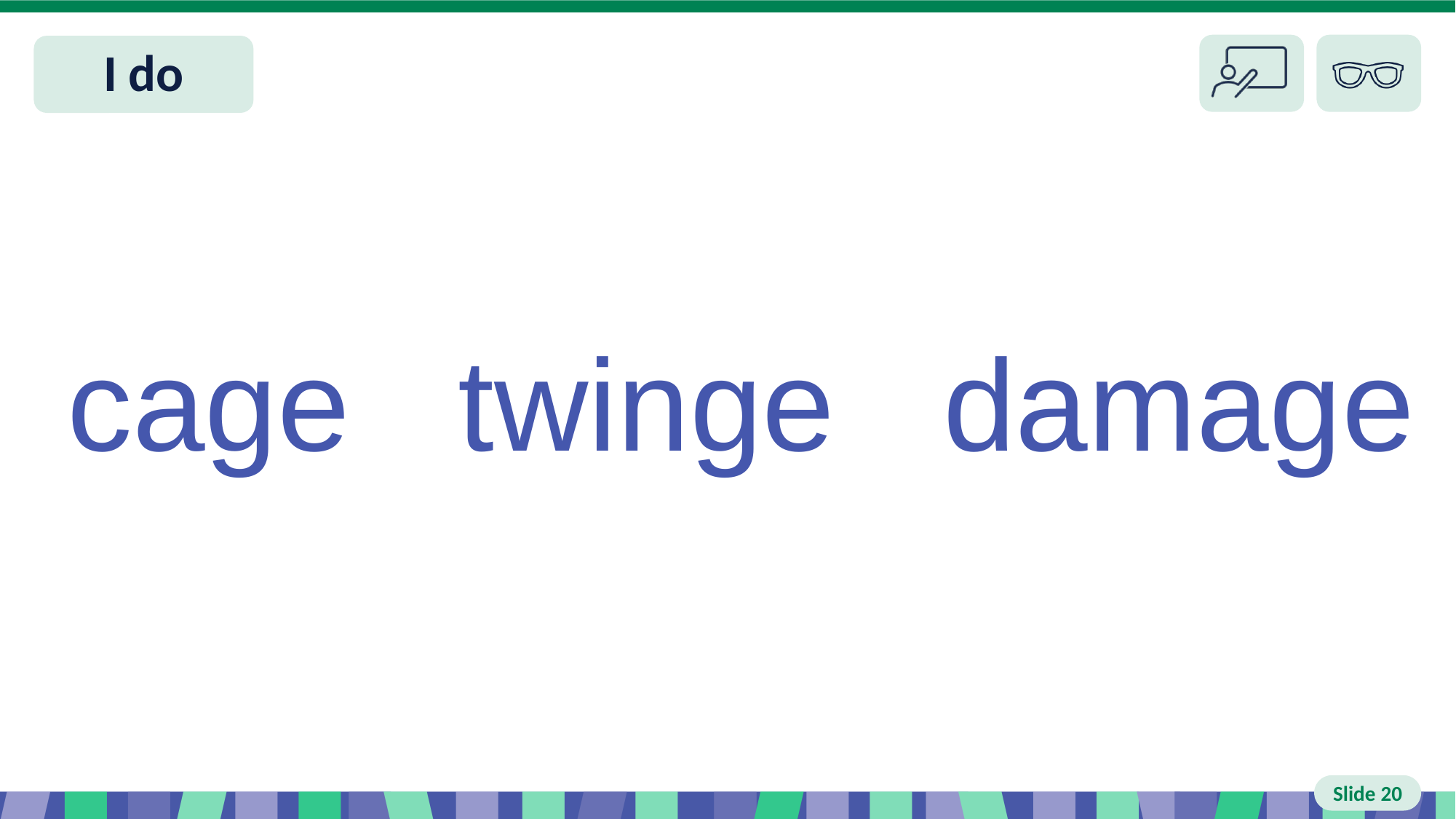

# Slide 20 I do
cage   twinge   damage